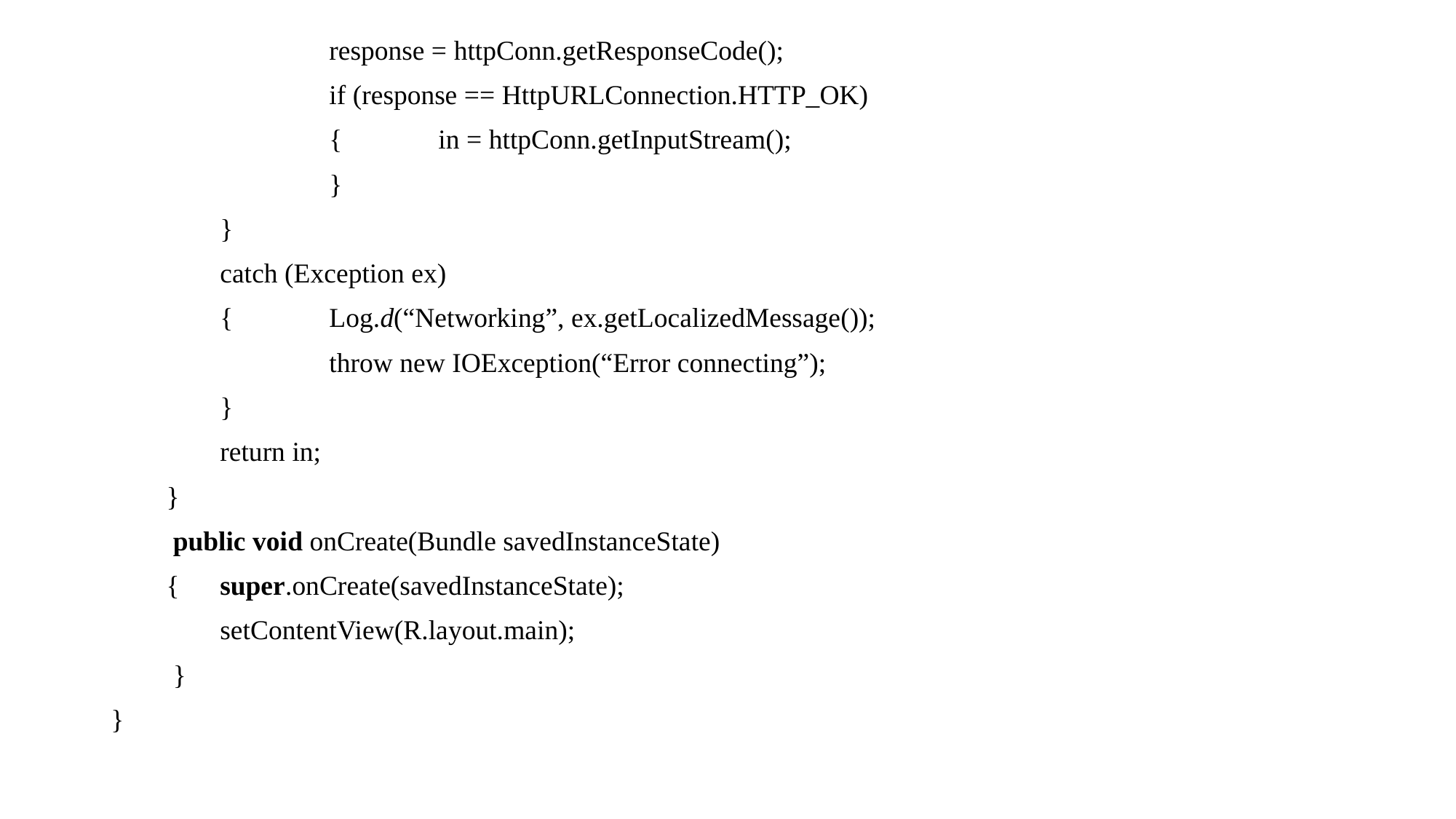

response = httpConn.getResponseCode();
		if (response == HttpURLConnection.HTTP_OK)
		{	in = httpConn.getInputStream();
		}
	}
	catch (Exception ex)
	{	Log.d(“Networking”, ex.getLocalizedMessage());
		throw new IOException(“Error connecting”);
	}
	return in;
        }
         public void onCreate(Bundle savedInstanceState)
        {	super.onCreate(savedInstanceState);
	setContentView(R.layout.main);
         }
}